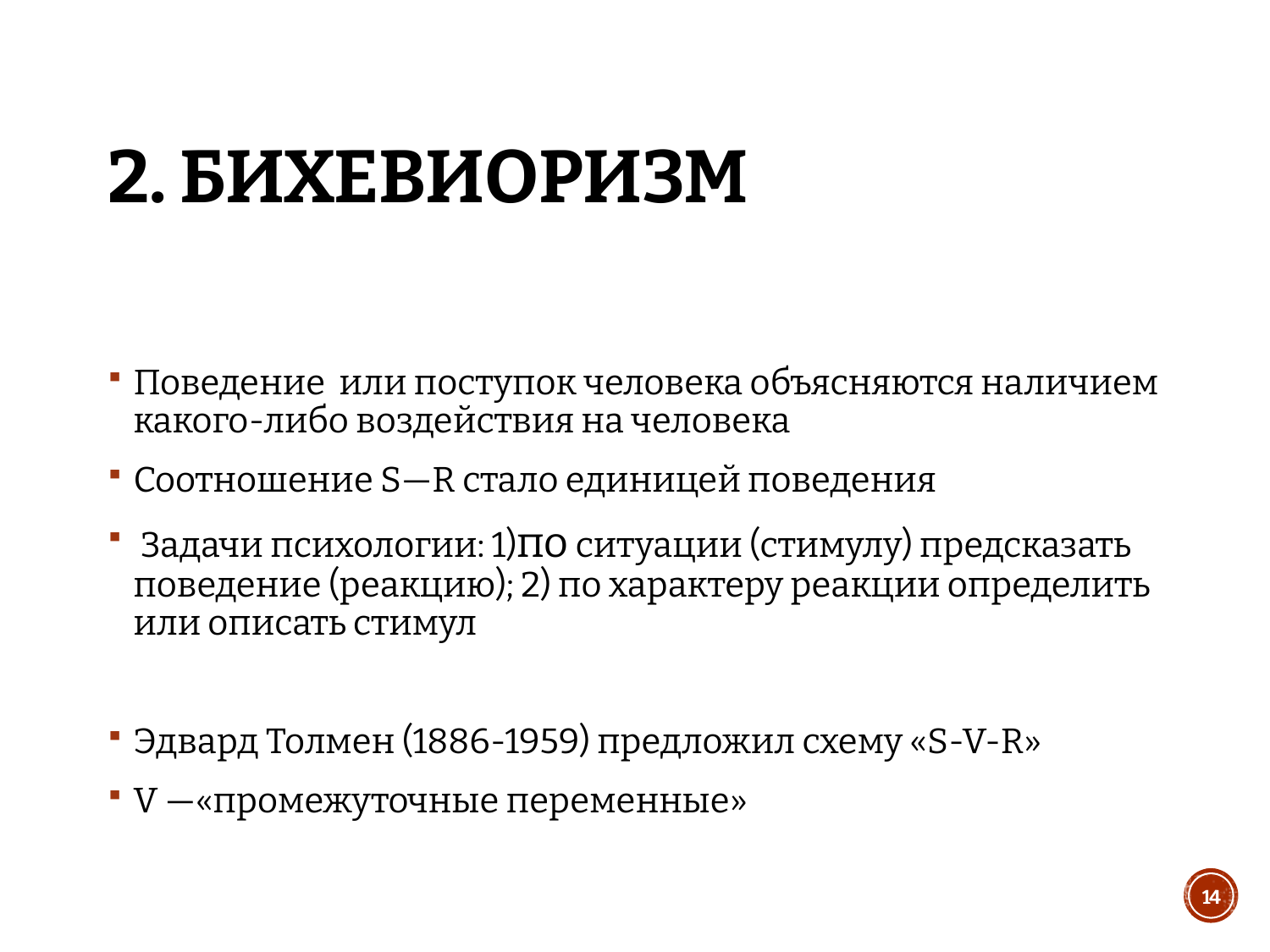

# 2. Бихевиоризм

Поведение  или поступок человека объясняются наличием какого-либо воздействия на человека
Соотношение S—R стало единицей поведения
 Задачи психологии: 1)по ситуации (стимулу) предсказать поведение (реакцию); 2) по характеру реакции определить или описать стимул

Эдвард Толмен (1886-1959) предложил схему «S-V-R»
V —«промежуточные переменные»
14